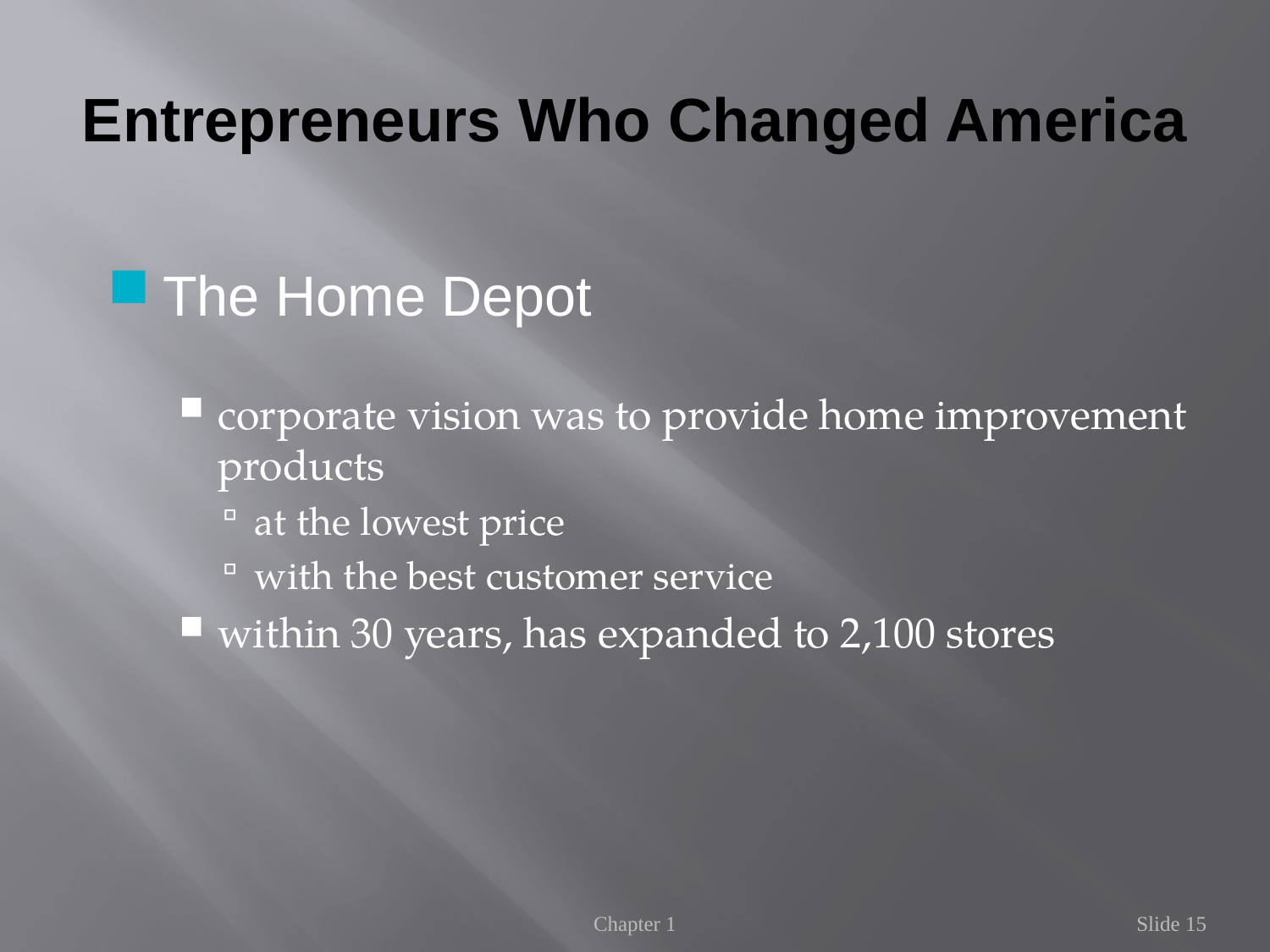

# Entrepreneurs Who Changed America
The Home Depot
corporate vision was to provide home improvement products
at the lowest price
with the best customer service
within 30 years, has expanded to 2,100 stores

Chapter 1
Slide 15